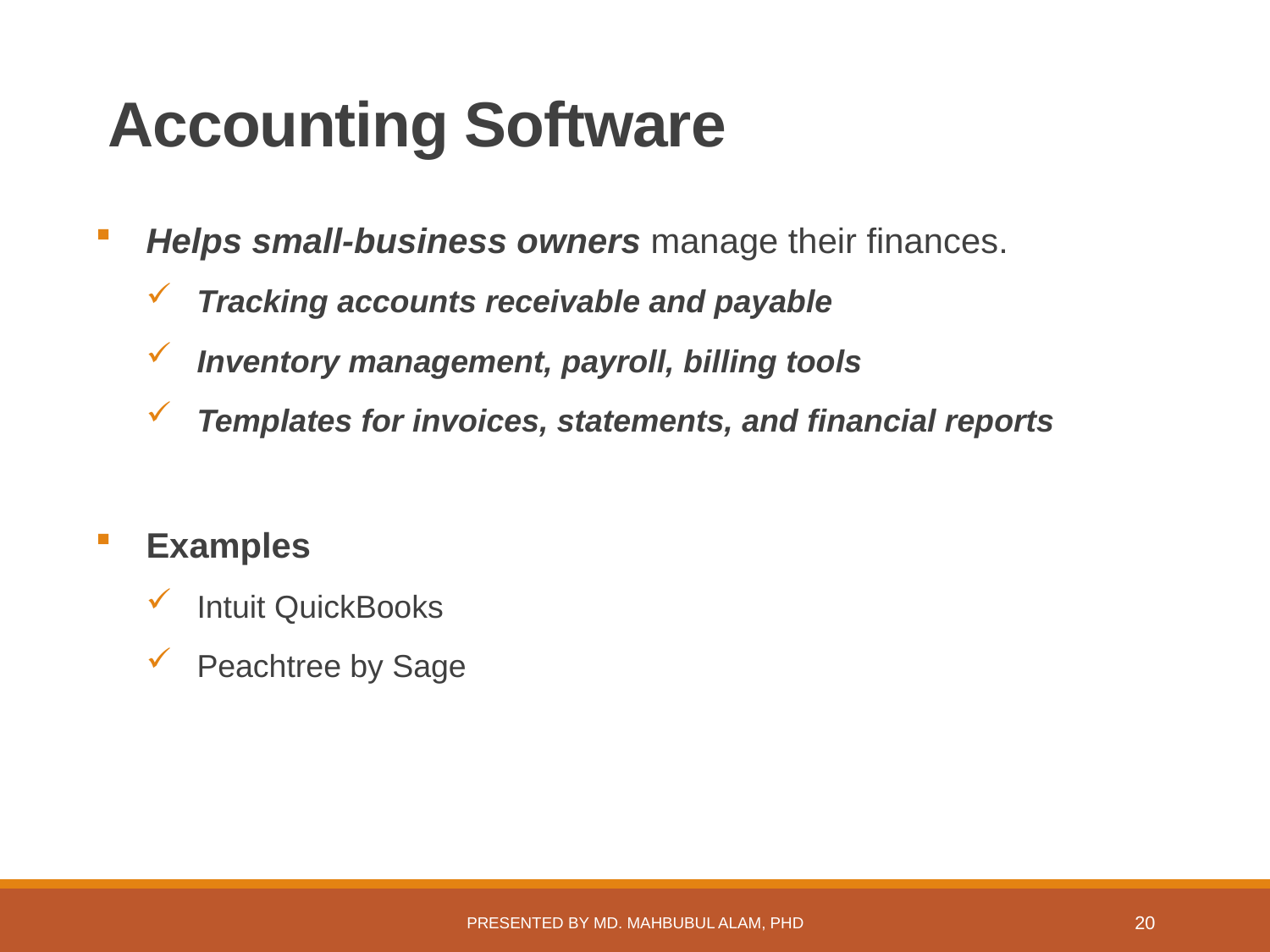

# Accounting Software
Helps small-business owners manage their finances.
Tracking accounts receivable and payable
Inventory management, payroll, billing tools
Templates for invoices, statements, and financial reports

Examples
Intuit QuickBooks
Peachtree by Sage

Presented by Md. Mahbubul Alam, PhD
20